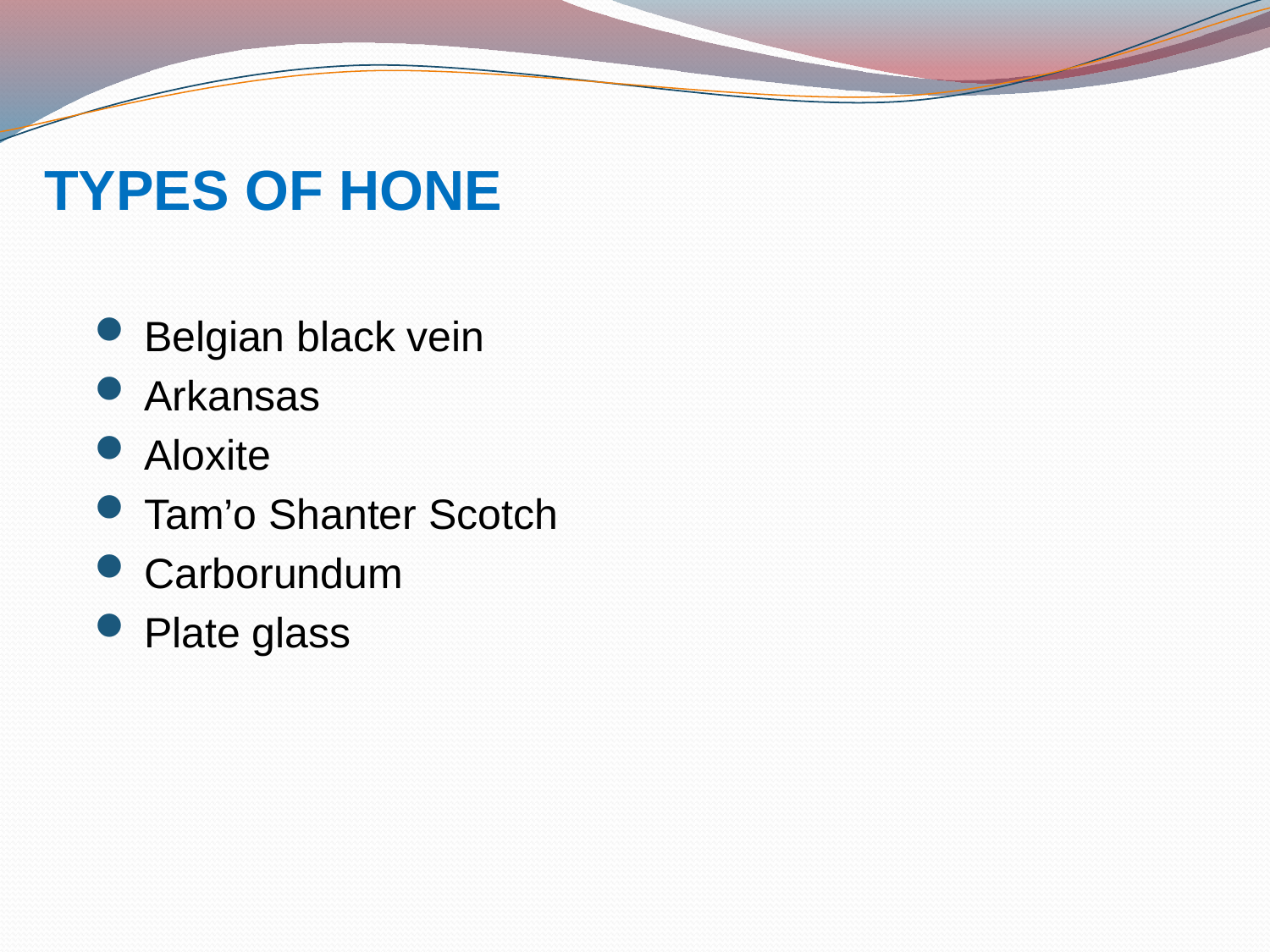

TYPES OF HONE

Belgian black vein
Arkansas
Aloxite
Tam’o Shanter Scotch
Carborundum
Plate glass